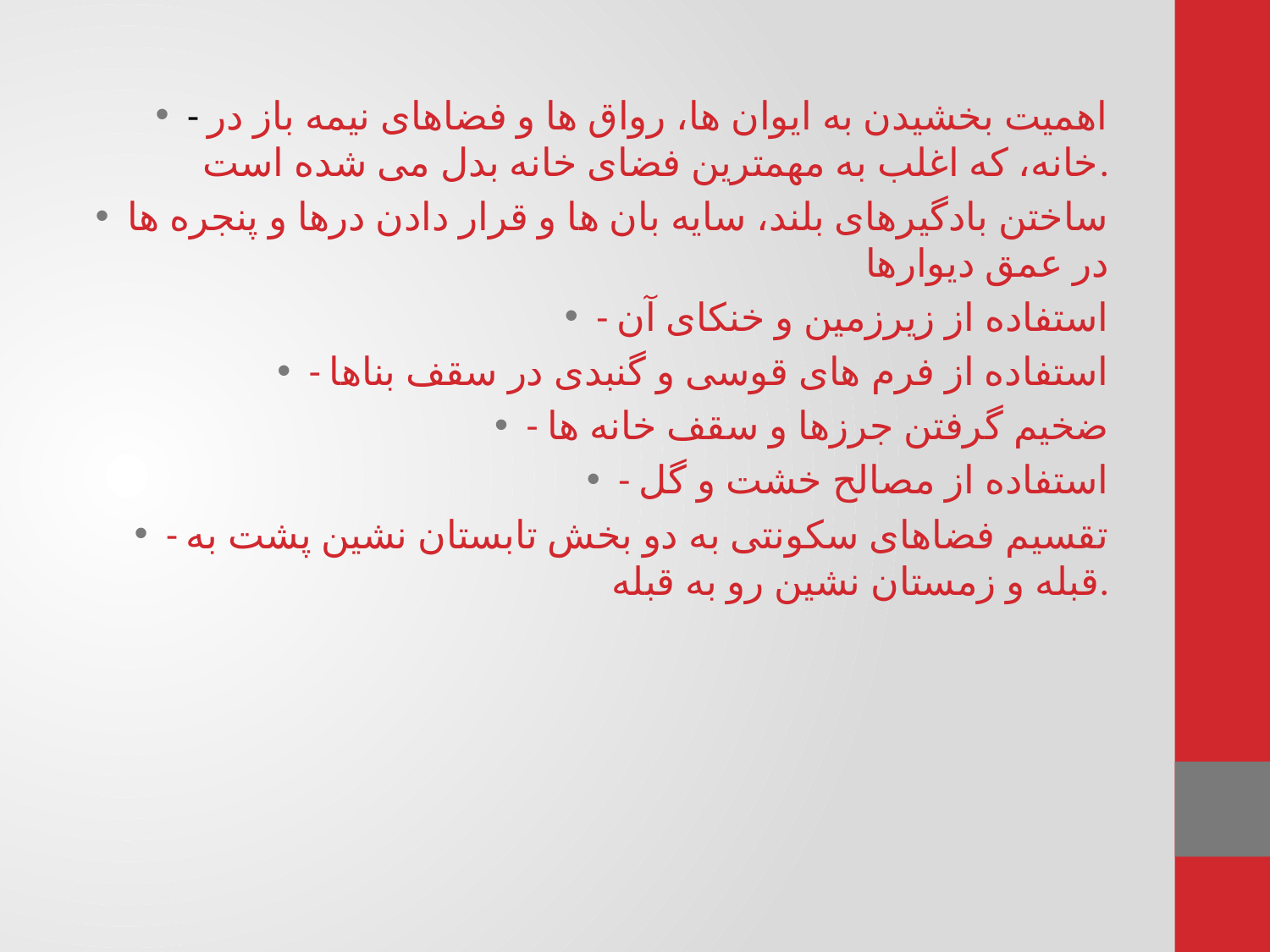

- اهمیت بخشیدن به ایوان ها، رواق ها و فضاهای نیمه باز در خانه، که اغلب به مهمترین فضای خانه بدل می شده است.
ساختن بادگیرهای بلند، سایه بان ها و قرار دادن درها و پنجره ها در عمق دیوارها
- استفاده از زیرزمین و خنکای آن
- استفاده از فرم های قوسی و گنبدی در سقف بناها
- ضخیم گرفتن جرزها و سقف خانه ها
- استفاده از مصالح خشت و گل
- تقسیم فضاهای سکونتی به دو بخش تابستان نشین پشت به قبله و زمستان نشین رو به قبله.